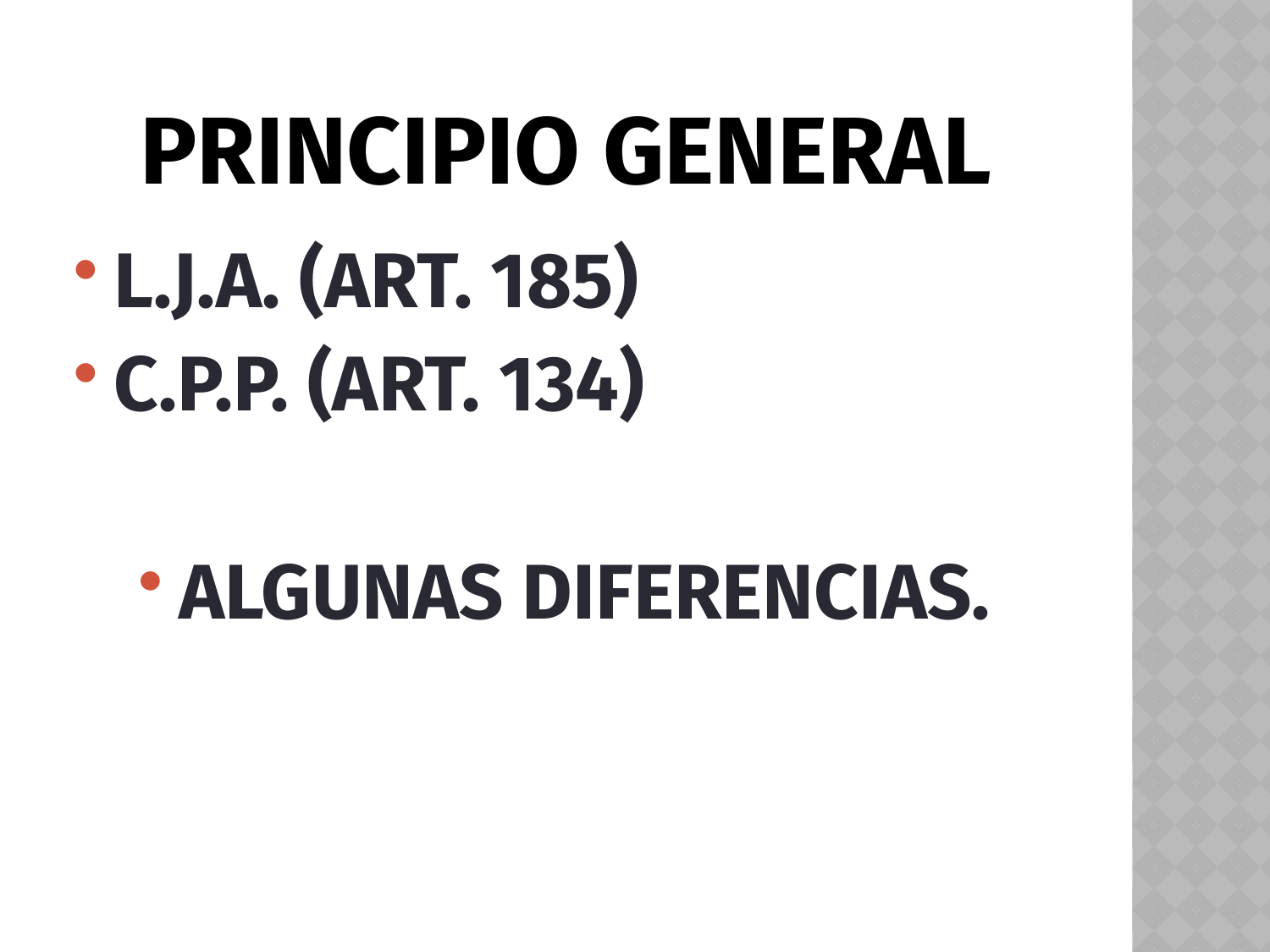

# PRINCIPIO GENERAL
L.J.A. (ART. 185)
C.P.P. (ART. 134)

ALGUNAS DIFERENCIAS.